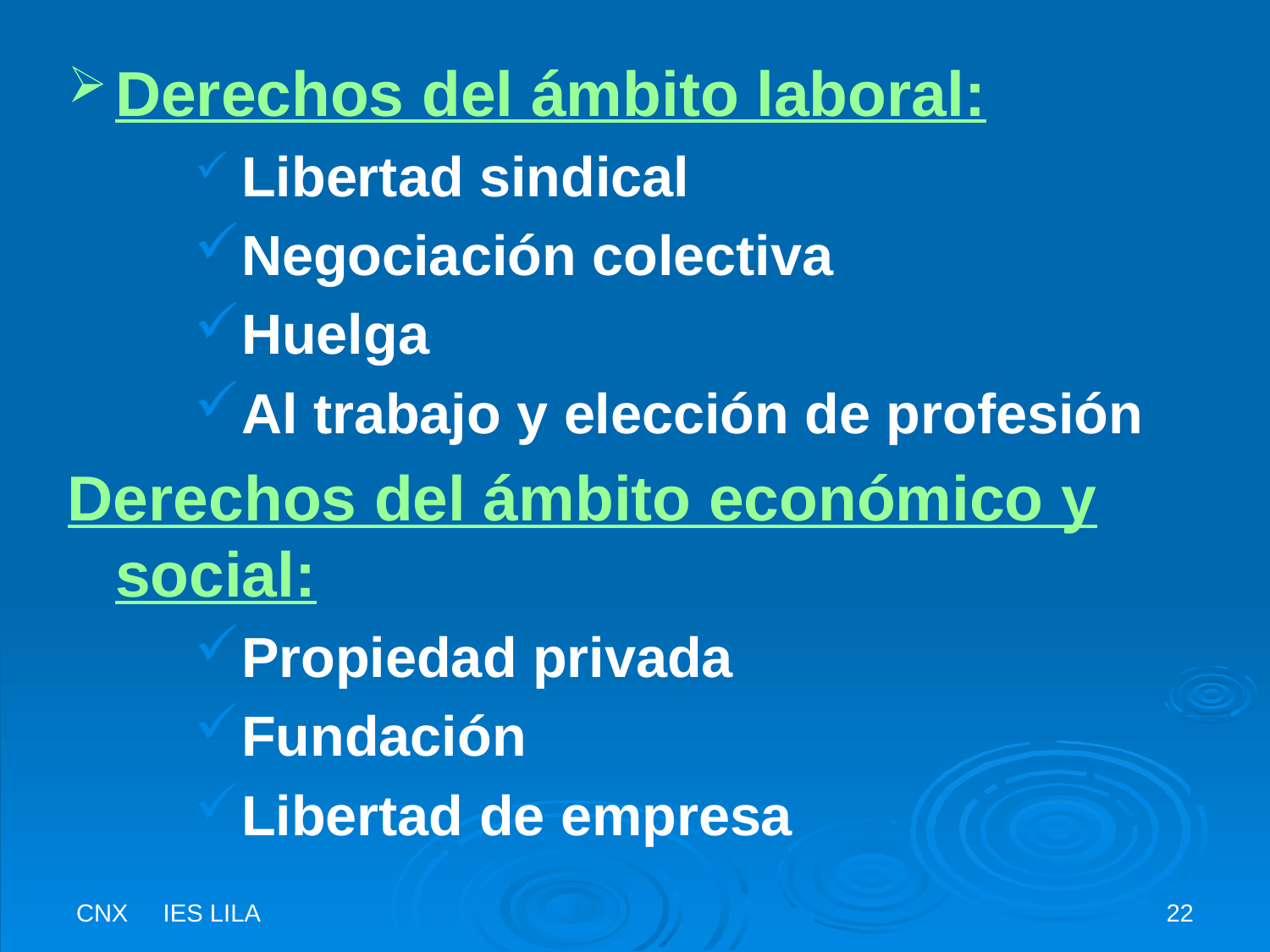

Derechos del ámbito laboral:
 Libertad sindical
Negociación colectiva
Huelga
Al trabajo y elección de profesión
Derechos del ámbito económico y social:
Propiedad privada
Fundación
Libertad de empresa

CNX     IES LILA
22